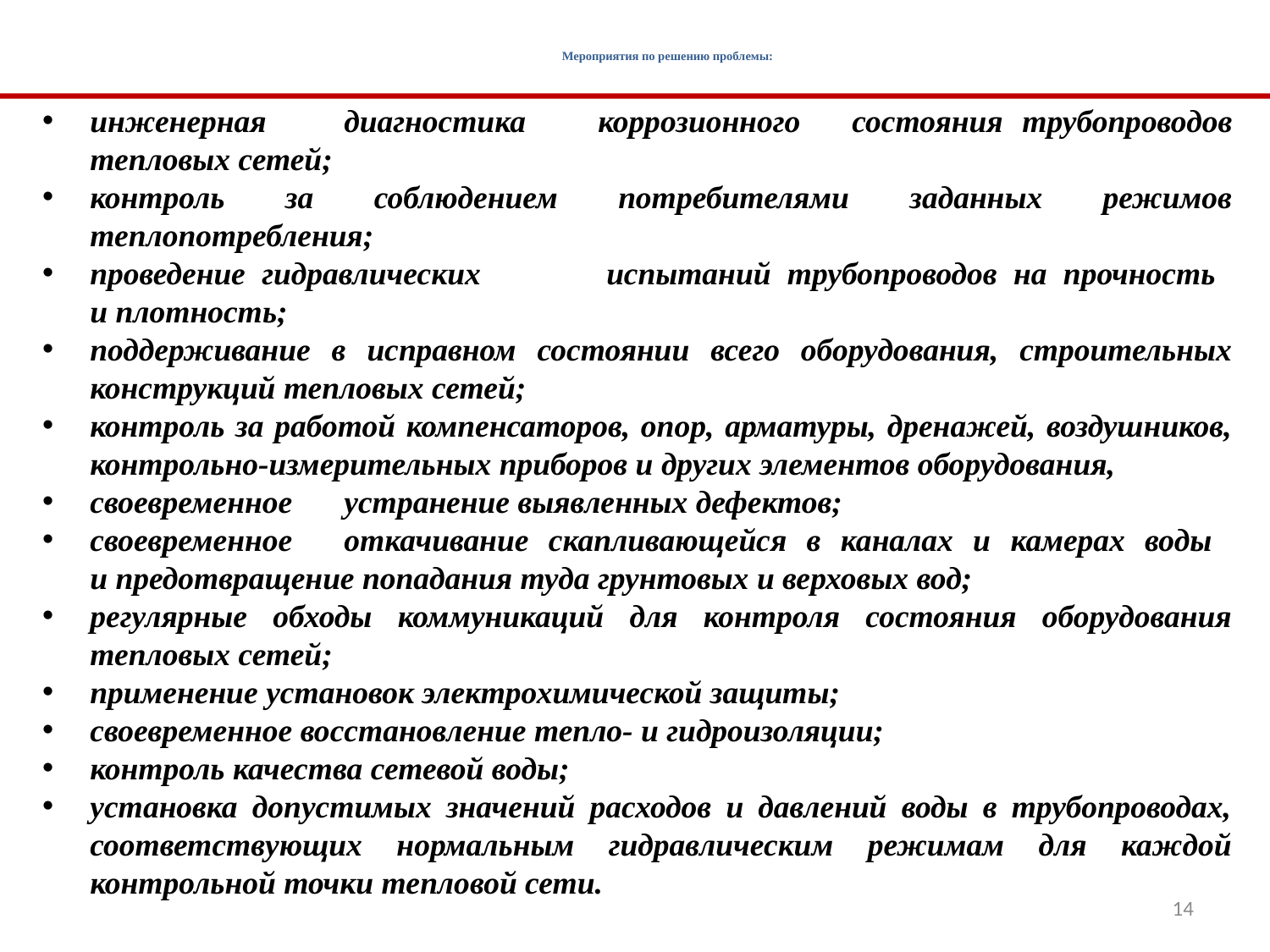

# Мероприятия по решению проблемы:
инженерная	диагностика	коррозионного	состояния трубопроводов тепловых сетей;
контроль за соблюдением потребителями заданных режимов теплопотребления;
проведение гидравлических	испытаний трубопроводов на прочность
и плотность;
поддерживание в исправном состоянии всего оборудования, строительных конструкций тепловых сетей;
контроль за работой компенсаторов, опор, арматуры, дренажей, воздушников, контрольно-измерительных приборов и других элементов оборудования,
своевременное	устранение выявленных дефектов;
своевременное	откачивание скапливающейся в каналах и камерах воды
и предотвращение попадания туда грунтовых и верховых вод;
регулярные обходы коммуникаций для контроля состояния оборудования тепловых сетей;
применение установок электрохимической защиты;
своевременное восстановление тепло- и гидроизоляции;
контроль качества сетевой воды;
установка допустимых значений расходов и давлений воды в трубопроводах, соответствующих нормальным гидравлическим режимам для каждой контрольной точки тепловой сети.

14